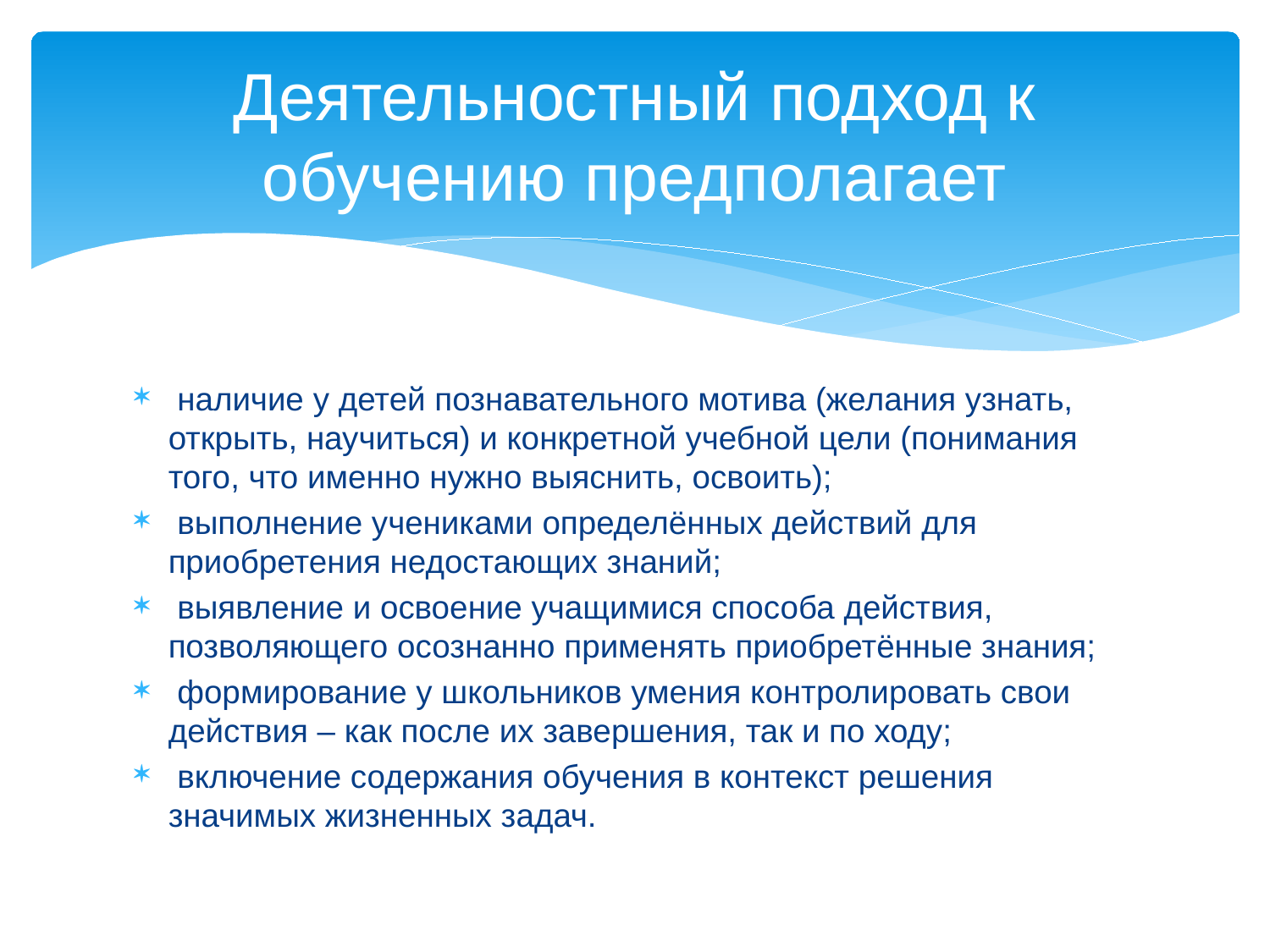

# Деятельностный подход к обучению предполагает
 наличие у детей познавательного мотива (желания узнать, открыть, научиться) и конкретной учебной цели (понимания того, что именно нужно выяснить, освоить);
 выполнение учениками определённых действий для приобретения недостающих знаний;
 выявление и освоение учащимися способа действия, позволяющего осознанно применять приобретённые знания;
 формирование у школьников умения контролировать свои действия – как после их завершения, так и по ходу;
 включение содержания обучения в контекст решения значимых жизненных задач.